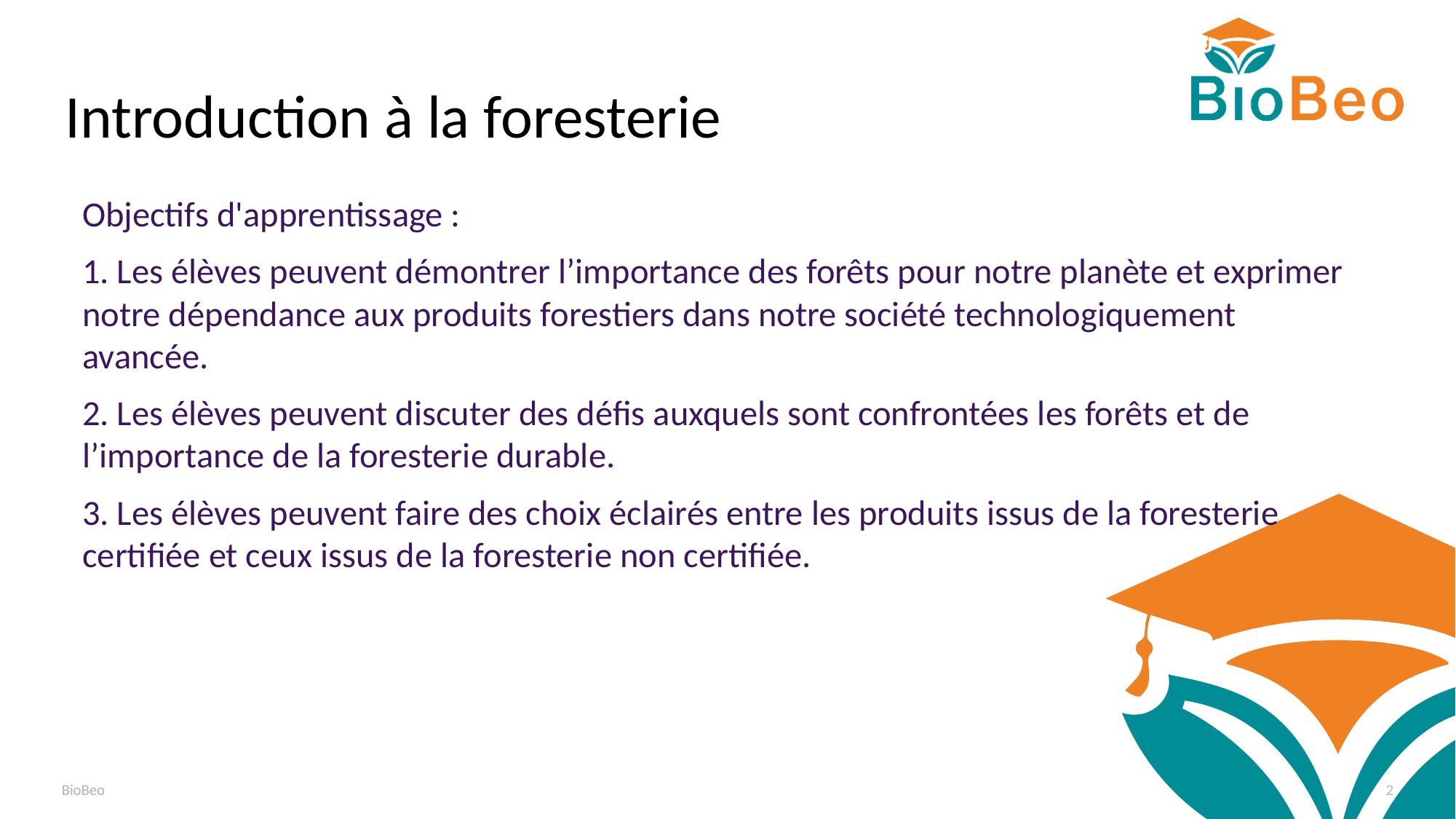

# Introduction à la foresterie
Objectifs d'apprentissage :
1. Les élèves peuvent démontrer l’importance des forêts pour notre planète et exprimer notre dépendance aux produits forestiers dans notre société technologiquement avancée.
2. Les élèves peuvent discuter des défis auxquels sont confrontées les forêts et de l’importance de la foresterie durable.
3. Les élèves peuvent faire des choix éclairés entre les produits issus de la foresterie certifiée et ceux issus de la foresterie non certifiée.
BioBeo
2